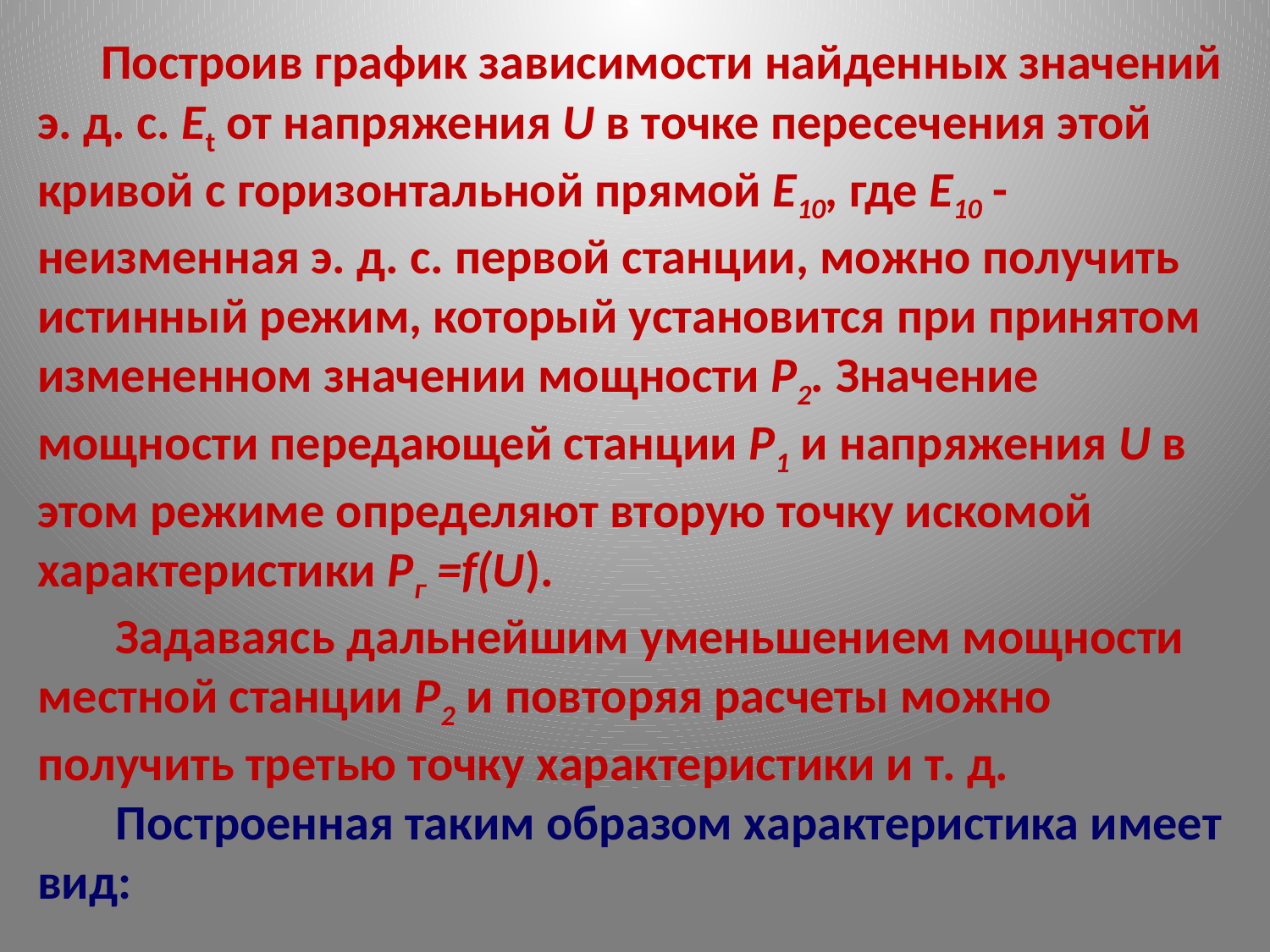

Построив график зависимости найденных значений э. д. с. Еt от напряжения U в точке пересечения этой кривой с горизонтальной прямой Е10, где Е10 - неизменная э. д. с. первой станции, можно получить истинный режим, который установится при принятом измененном значении мощности Р2. Значение мощности передающей станции Р1 и напряжения U в этом режиме определяют вторую точку искомой характеристики Рг =f(U).
       Задаваясь дальнейшим уменьшением мощности местной станции Р2 и повторяя расчеты можно получить третью точку характеристики и т. д.
       Построенная таким образом характеристика имеет вид: